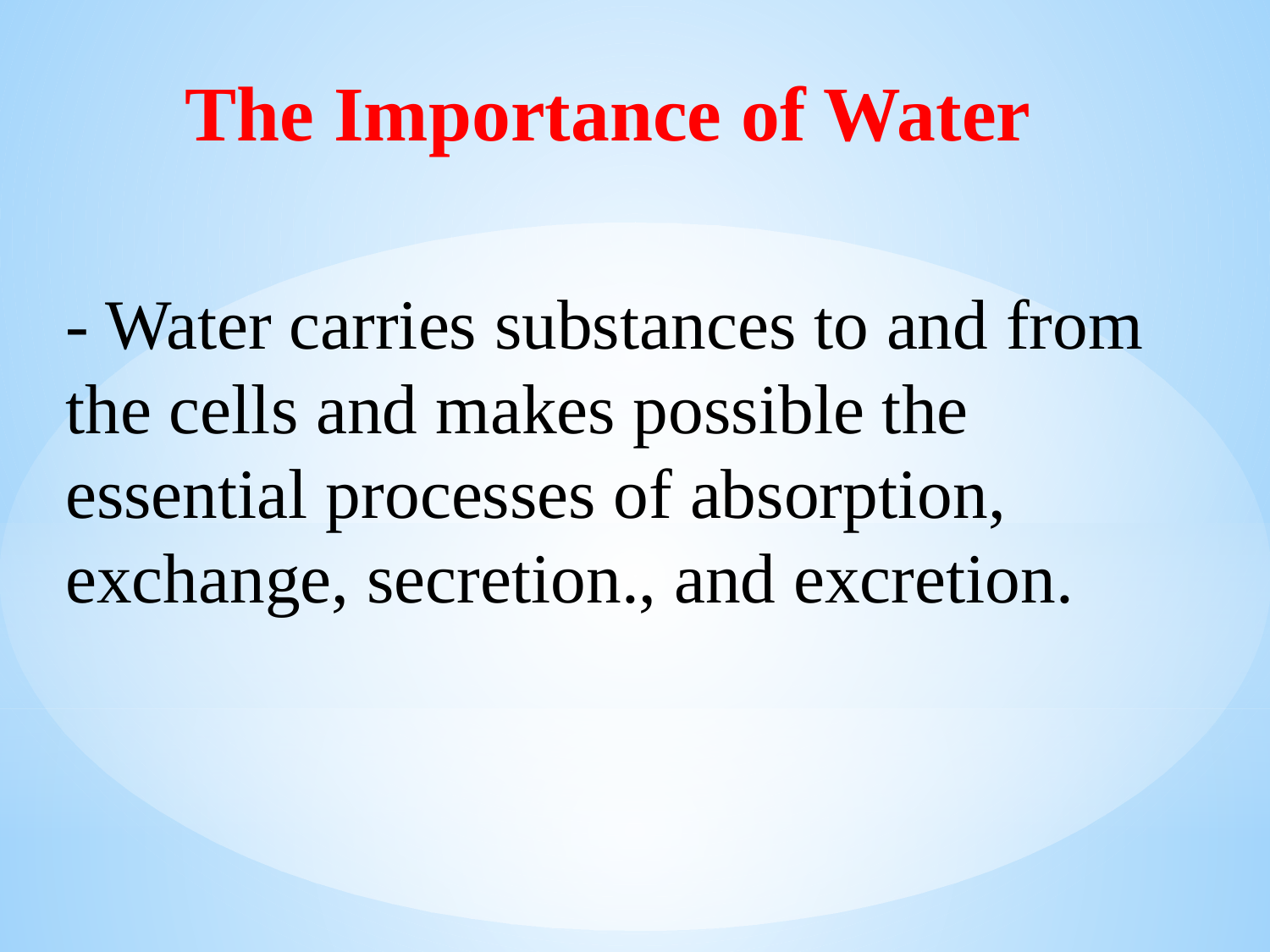

The Importance of Water

- Water carries substances to and from the cells and makes possible the essential processes of absorption, exchange, secretion., and excretion.